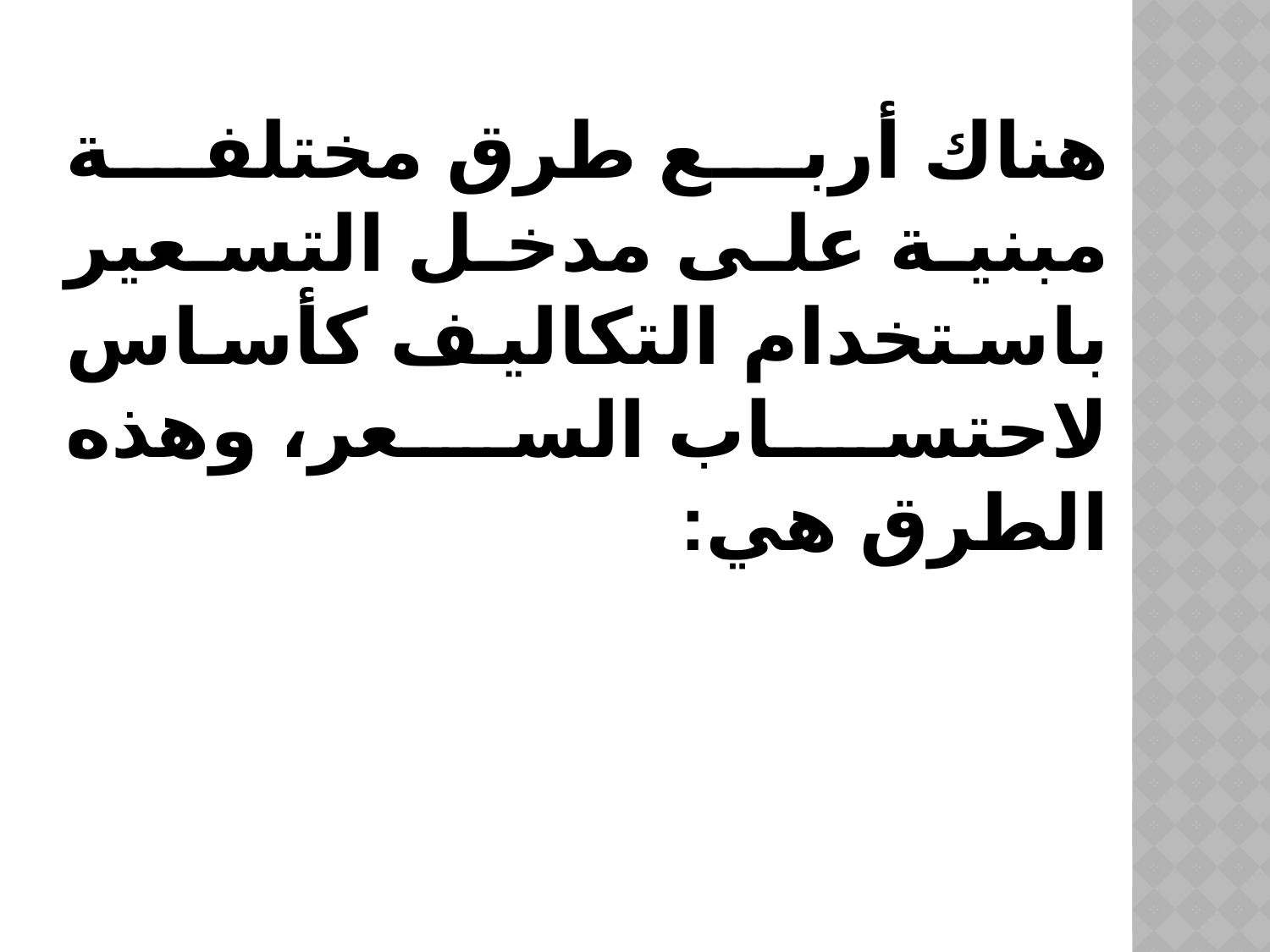

هناك أربع طرق مختلفة مبنية على مدخل التسعير باستخدام التكاليف كأساس لاحتساب السعر، وهذه الطرق هي: